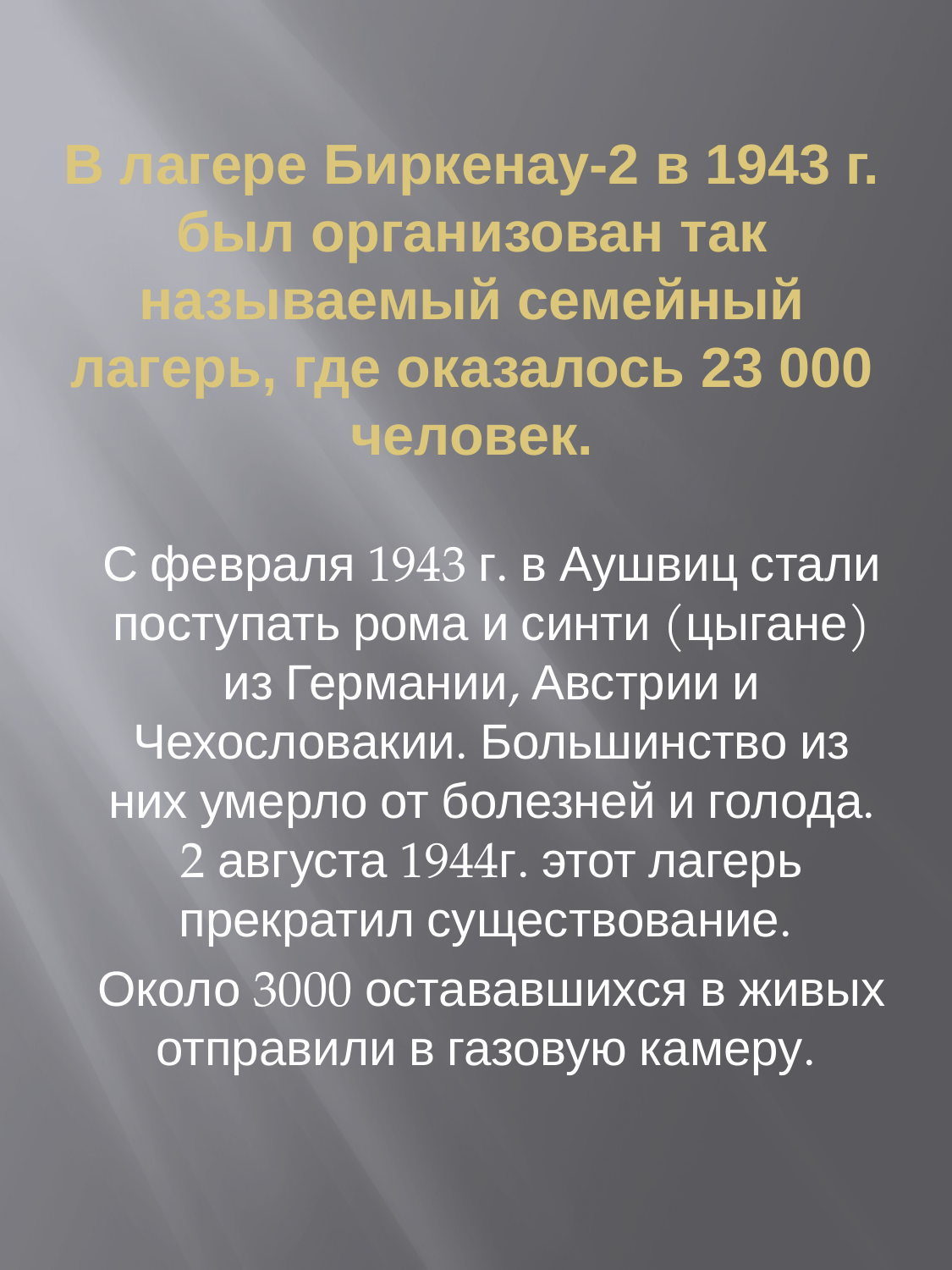

# В лагере Биркенау-2 в 1943 г. был организован так называемый семейный лагерь, где оказалось 23 000 человек.
С февраля 1943 г. в Аушвиц стали поступать рома и синти (цыгане) из Германии, Австрии и Чехословакии. Большинство из них умерло от болезней и голода. 2 августа 1944г. этот лагерь прекратил существование.
Около 3000 остававшихся в живых отправили в газовую камеру.